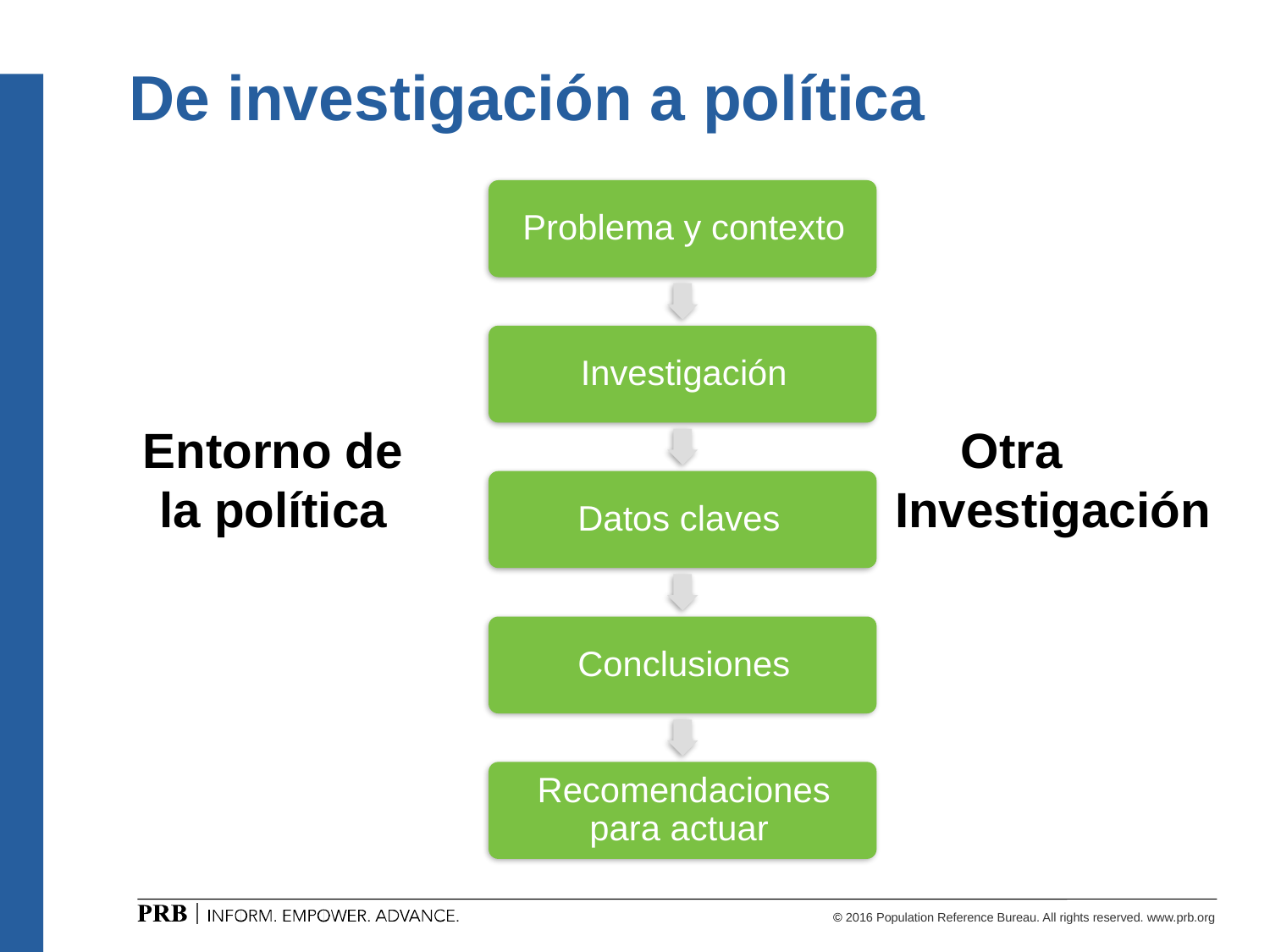

De investigación a política
Problema y contexto

Investigación

Datos claves

Conclusiones

Recomendaciones para actuar
Entorno de la política
Otra       Investigación